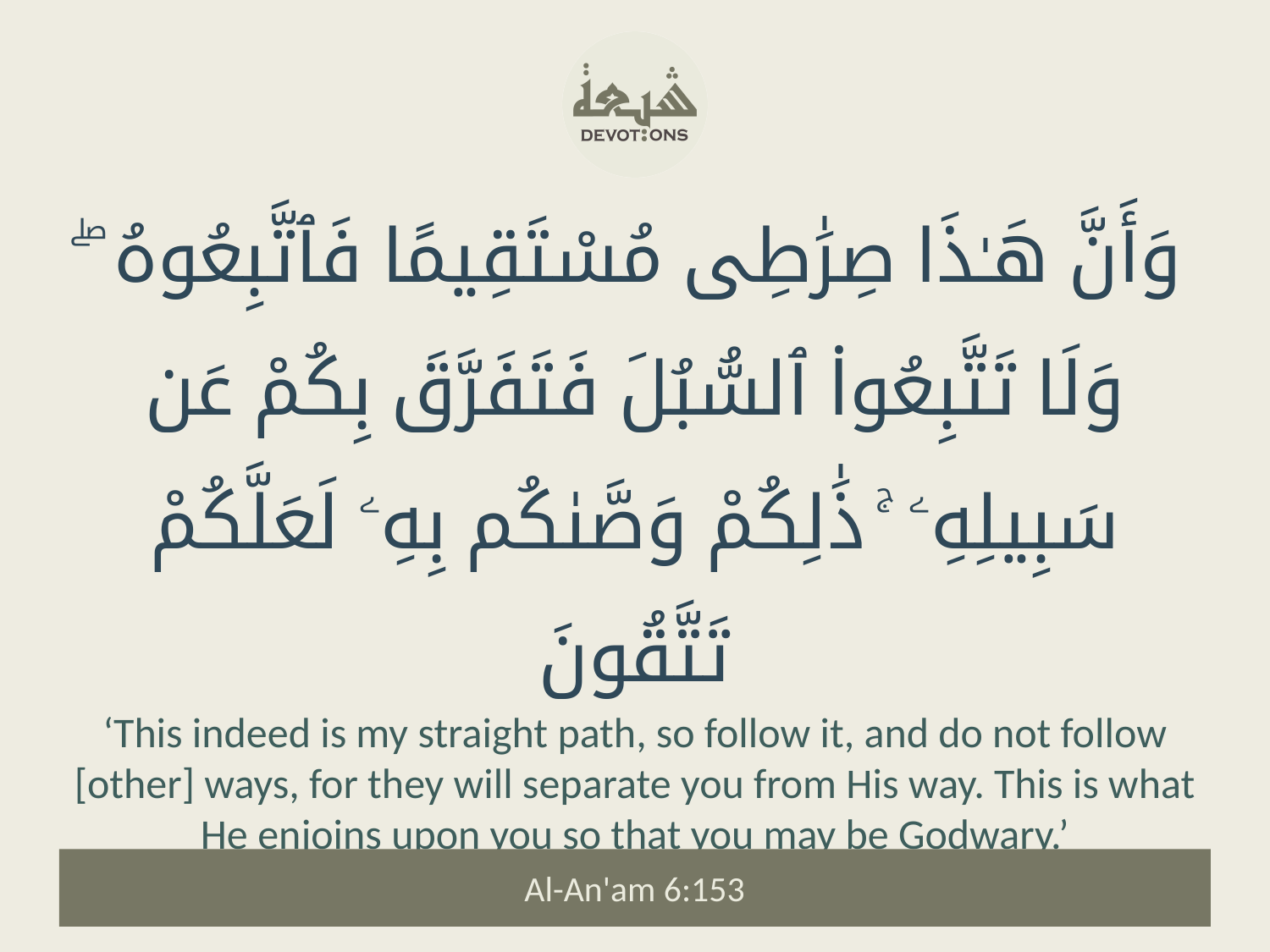

وَأَنَّ هَـٰذَا صِرَٰطِى مُسْتَقِيمًا فَٱتَّبِعُوهُ ۖ وَلَا تَتَّبِعُوا۟ ٱلسُّبُلَ فَتَفَرَّقَ بِكُمْ عَن سَبِيلِهِۦ ۚ ذَٰلِكُمْ وَصَّىٰكُم بِهِۦ لَعَلَّكُمْ تَتَّقُونَ
‘This indeed is my straight path, so follow it, and do not follow [other] ways, for they will separate you from His way. This is what He enjoins upon you so that you may be Godwary.’
Al-An'am 6:153